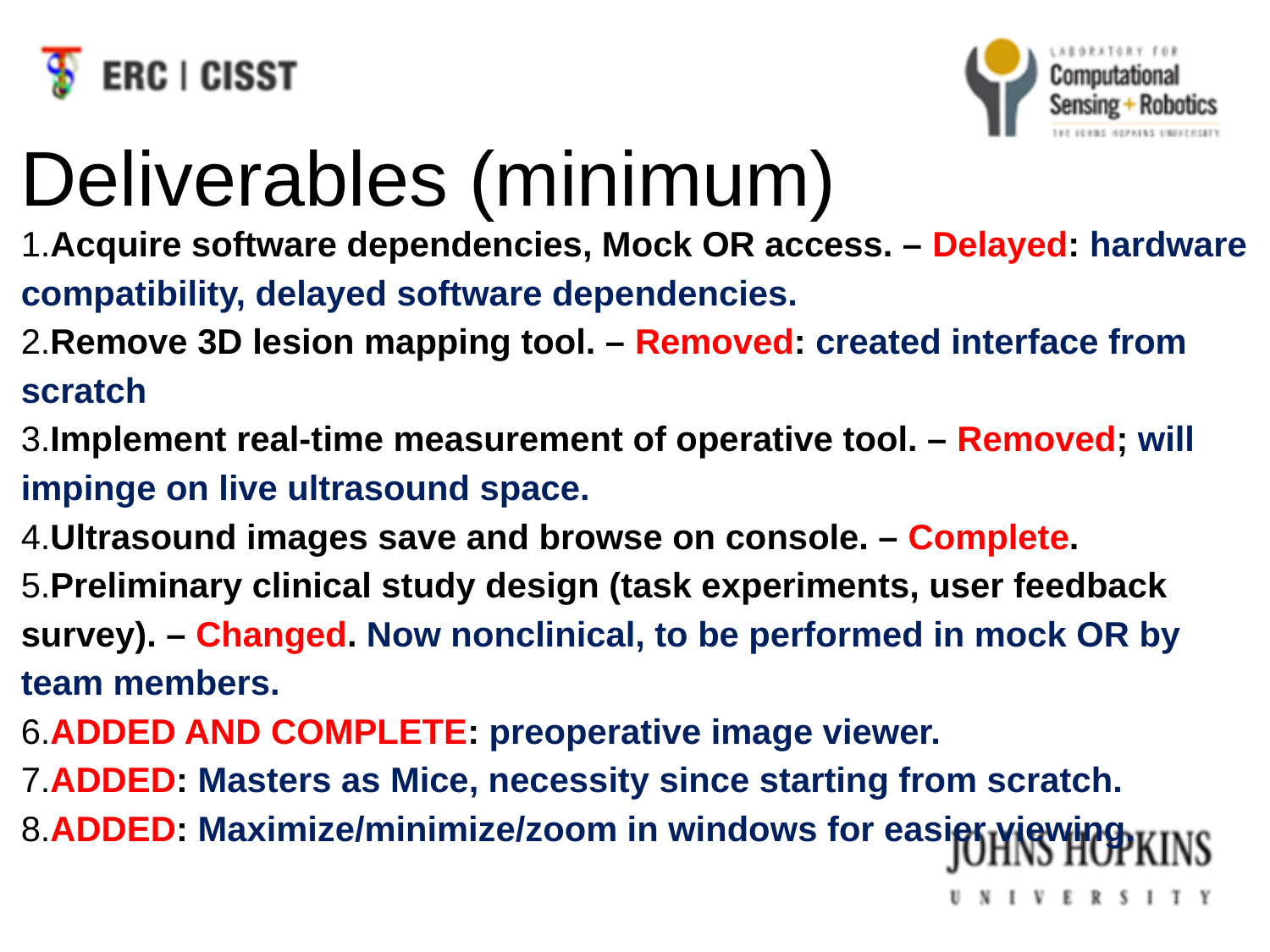

Deliverables (minimum)
1.Acquire software dependencies, Mock OR access. – Delayed: hardware compatibility, delayed software dependencies.
2.Remove 3D lesion mapping tool. – Removed: created interface from scratch
3.Implement real-time measurement of operative tool. – Removed; will impinge on live ultrasound space.
4.Ultrasound images save and browse on console. – Complete.
5.Preliminary clinical study design (task experiments, user feedback survey). – Changed. Now nonclinical, to be performed in mock OR by team members.
6.ADDED AND COMPLETE: preoperative image viewer.
7.ADDED: Masters as Mice, necessity since starting from scratch.
8.ADDED: Maximize/minimize/zoom in windows for easier viewing.